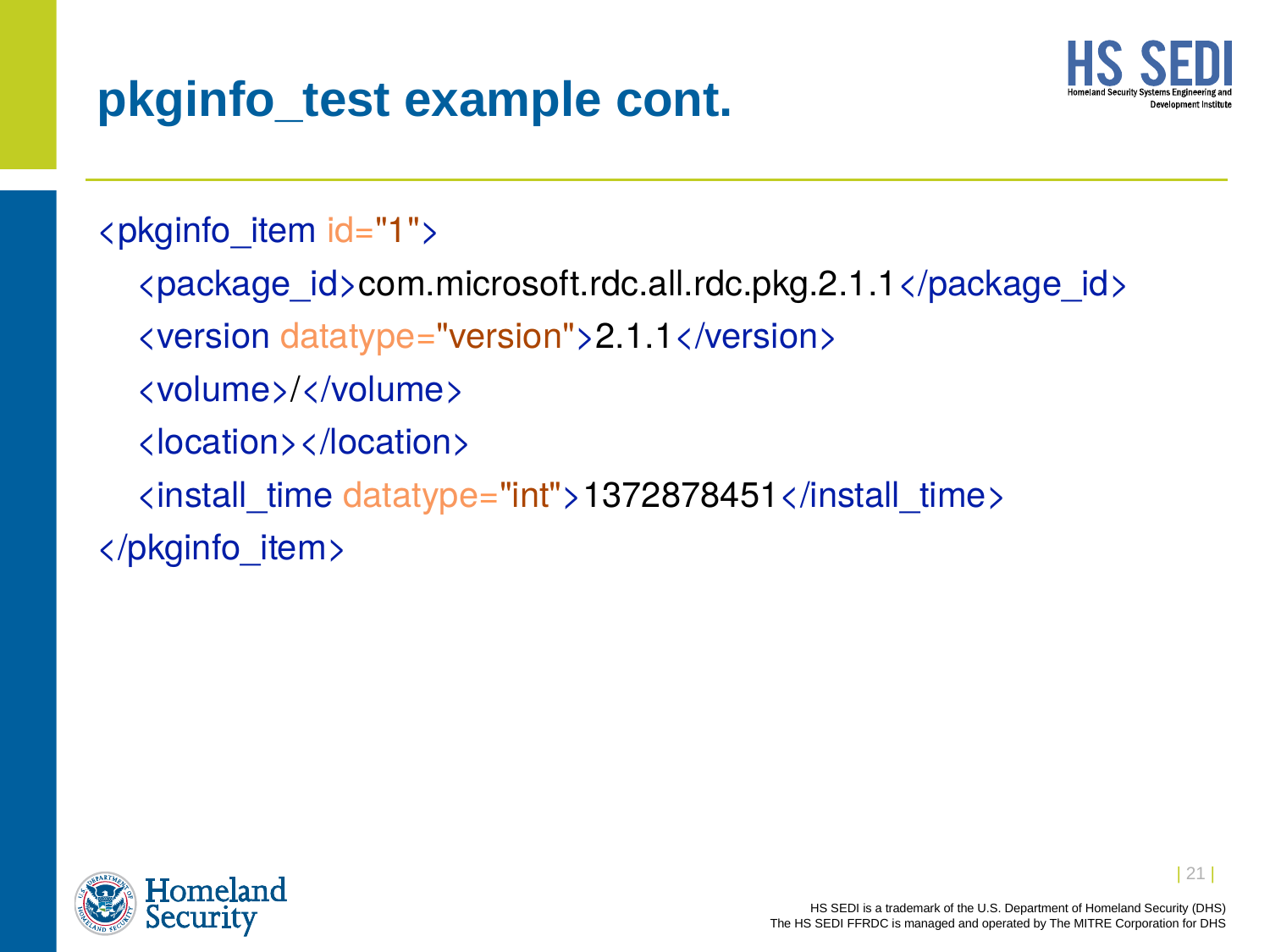

# pkginfo_test example cont.
<pkginfo_item id="1">
    <package_id>com.microsoft.rdc.all.rdc.pkg.2.1.1</package_id>
    <version datatype="version">2.1.1</version>
    <volume>/</volume>
    <location></location>
    <install_time datatype="int">1372878451</install_time>
</pkginfo_item>
| 21 |